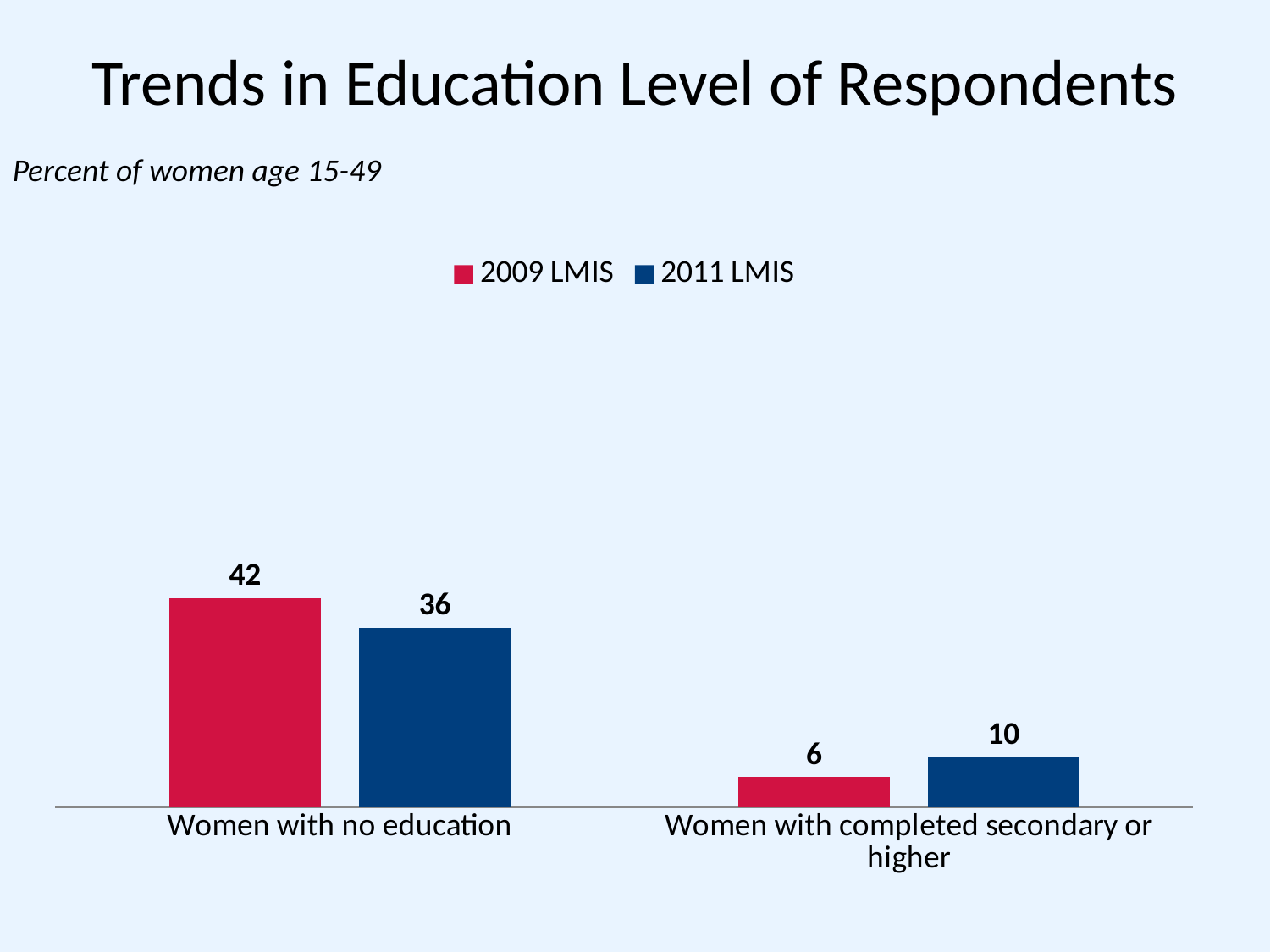

# Trends in Education Level of Respondents
Percent of women age 15-49

### Chart

| Category | 2009 LMIS | 2011 LMIS |
|---|---|---|
| Women with no education | 42.0 | 36.0 |
| Women with completed secondary or higher | 6.0 | 10.0 |